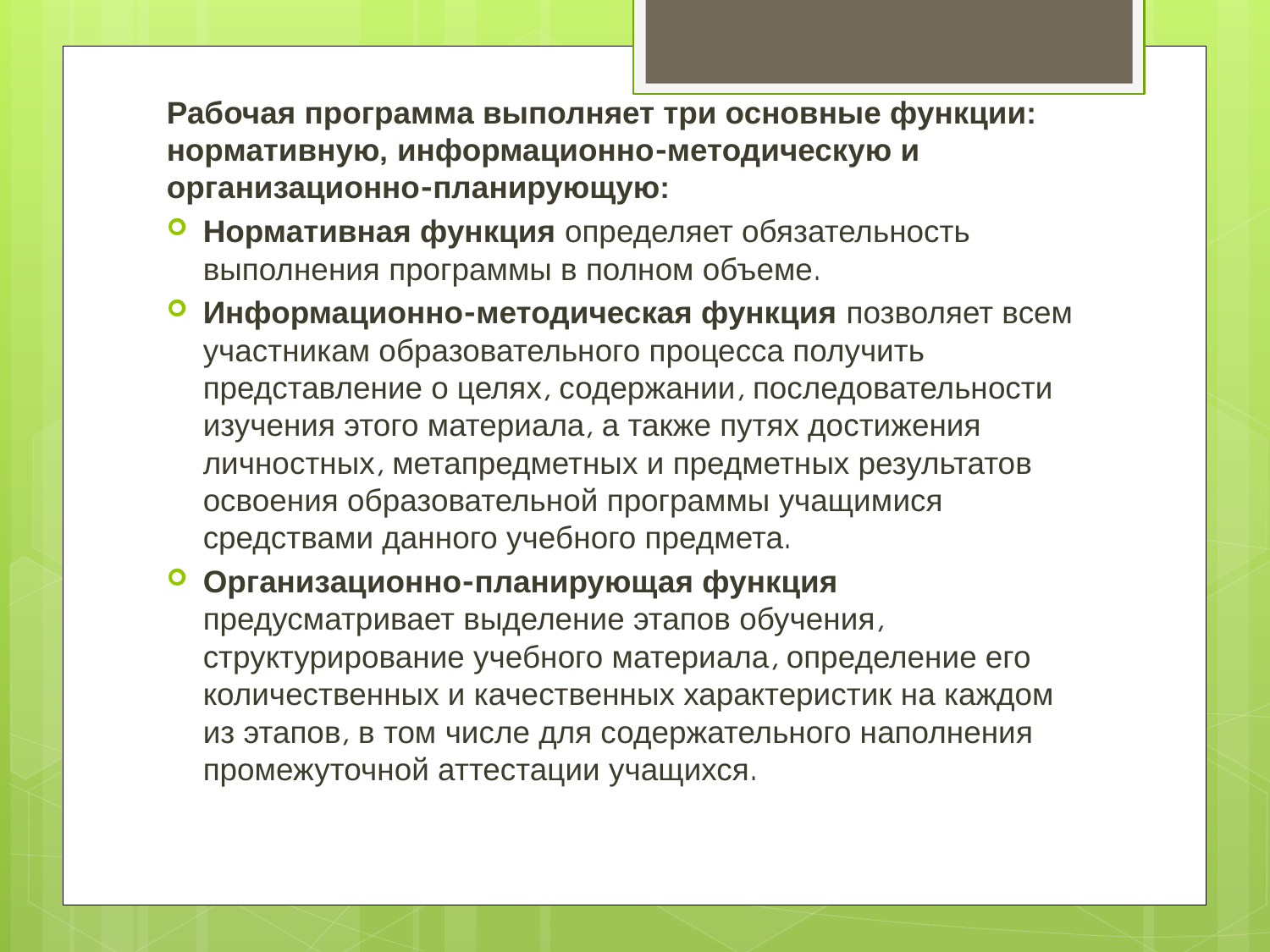

Рабочая программа выполняет три основные функции: нормативную, информационно-методическую и организационно-планирующую:
Нормативная функция определяет обязательность выполнения программы в полном объеме.
Информационно-методическая функция позволяет всем участникам образовательного процесса получить представление о целях, содержании, последовательности изучения этого материала, а также путях достижения личностных, метапредметных и предметных результатов освоения образовательной программы учащимися средствами данного учебного предмета.
Организационно-планирующая функция предусматривает выделение этапов обучения, структурирование учебного материала, определение его количественных и качественных характеристик на каждом из этапов, в том числе для содержательного наполнения промежуточной аттестации учащихся.